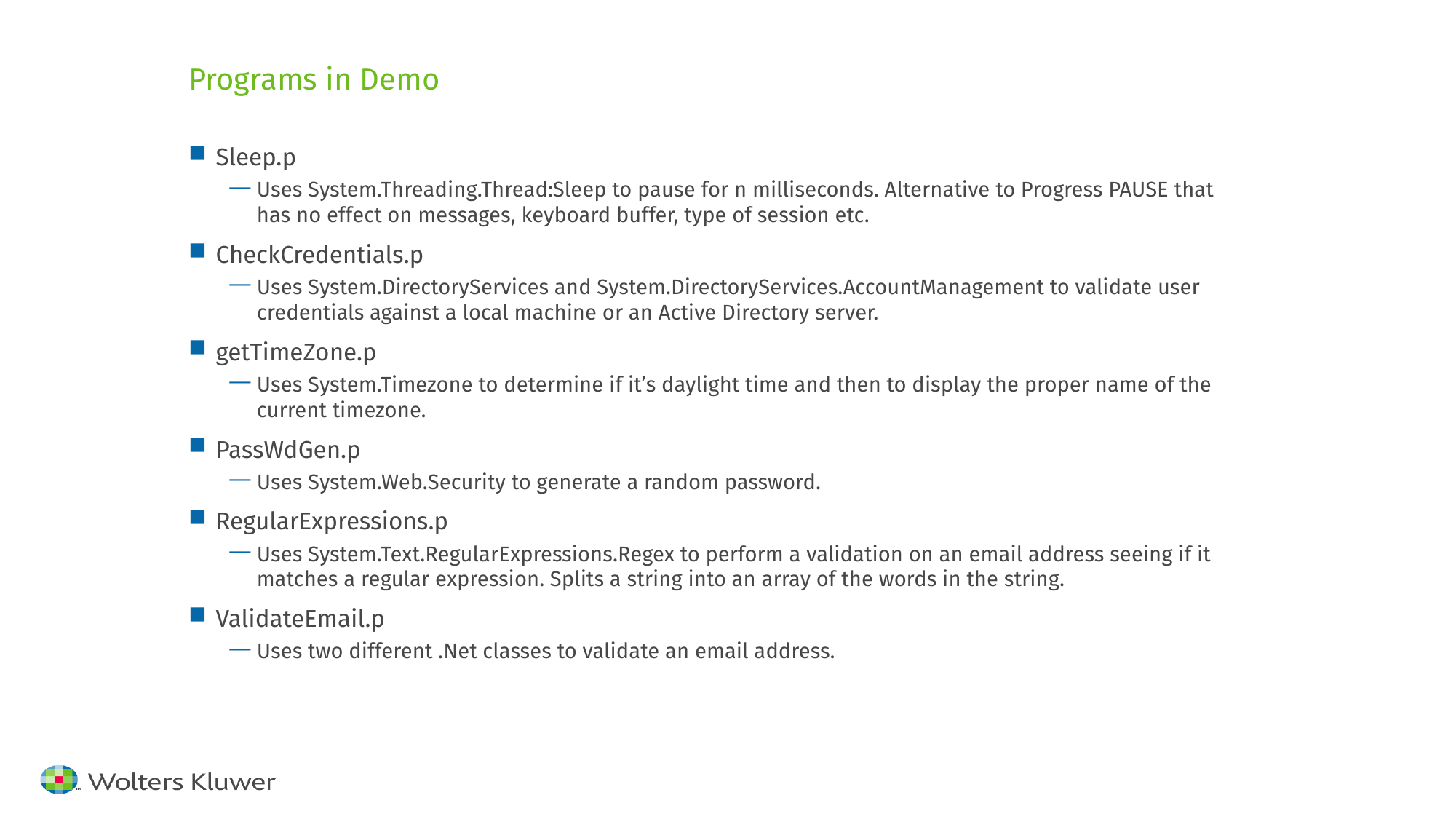

# Programs in Demo
Sleep.p
Uses System.Threading.Thread:Sleep to pause for n milliseconds. Alternative to Progress PAUSE that has no effect on messages, keyboard buffer, type of session etc.
CheckCredentials.p
Uses System.DirectoryServices and System.DirectoryServices.AccountManagement to validate user credentials against a local machine or an Active Directory server.
getTimeZone.p
Uses System.Timezone to determine if it’s daylight time and then to display the proper name of the current timezone.
PassWdGen.p
Uses System.Web.Security to generate a random password.
RegularExpressions.p
Uses System.Text.RegularExpressions.Regex to perform a validation on an email address seeing if it matches a regular expression. Splits a string into an array of the words in the string.
ValidateEmail.p
Uses two different .Net classes to validate an email address.